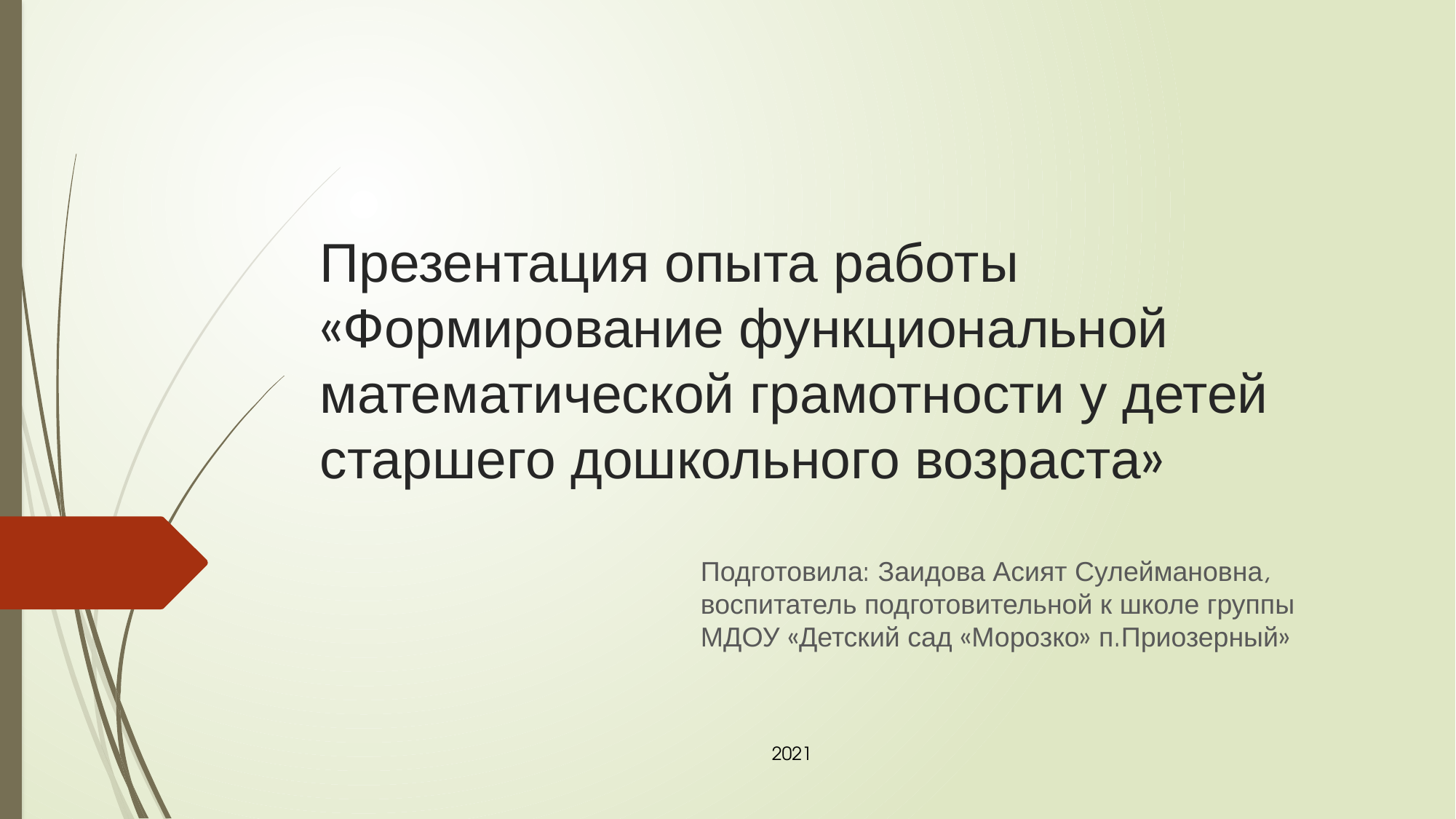

# Презентация опыта работы «Формирование функциональной математической грамотности у детей старшего дошкольного возраста»
Подготовила: Заидова Асият Сулеймановна, воспитатель подготовительной к школе группы МДОУ «Детский сад «Морозко» п.Приозерный»
2021